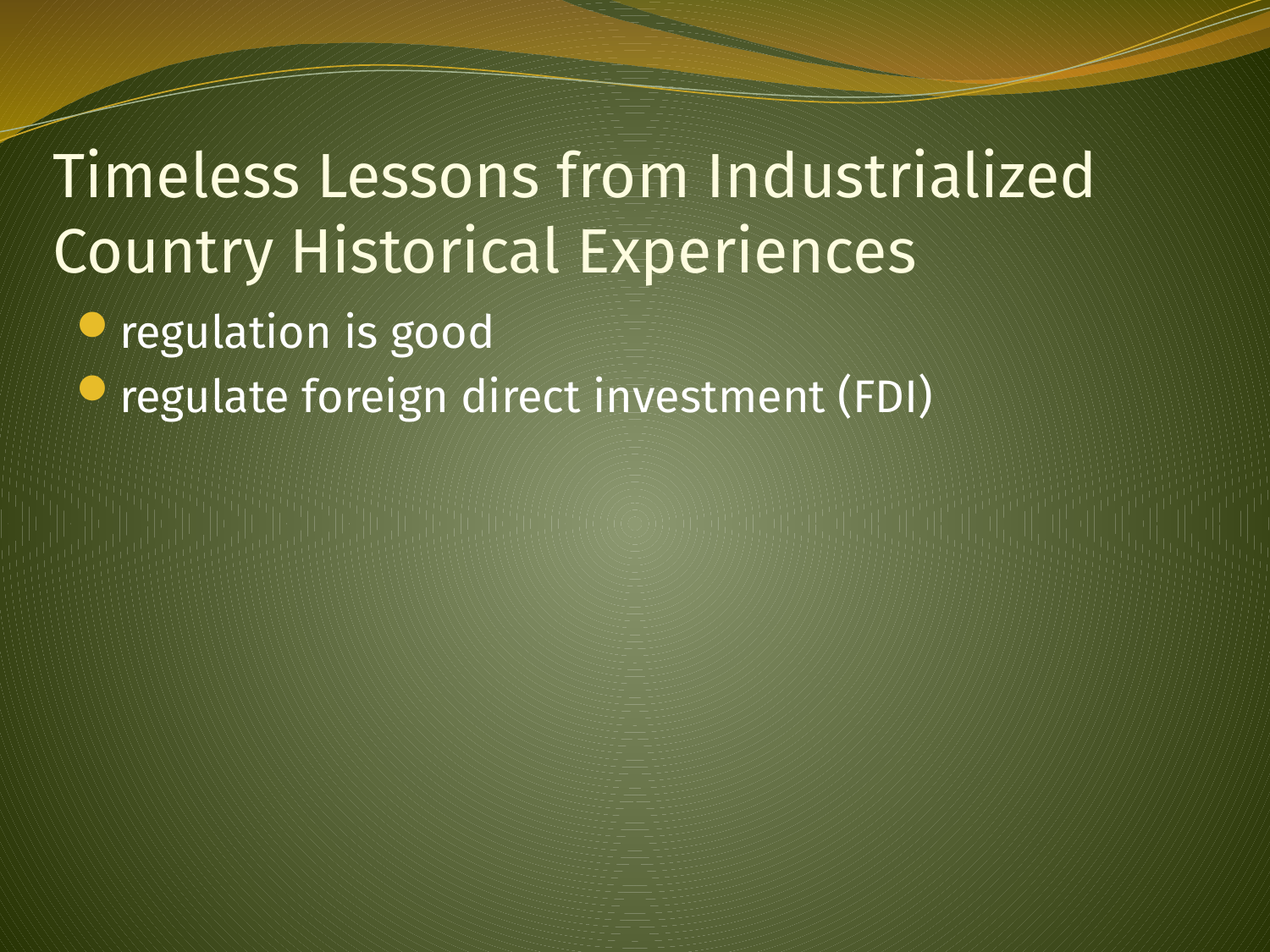

# Timeless Lessons from Industrialized Country Historical Experiences
regulation is good
regulate foreign direct investment (FDI)